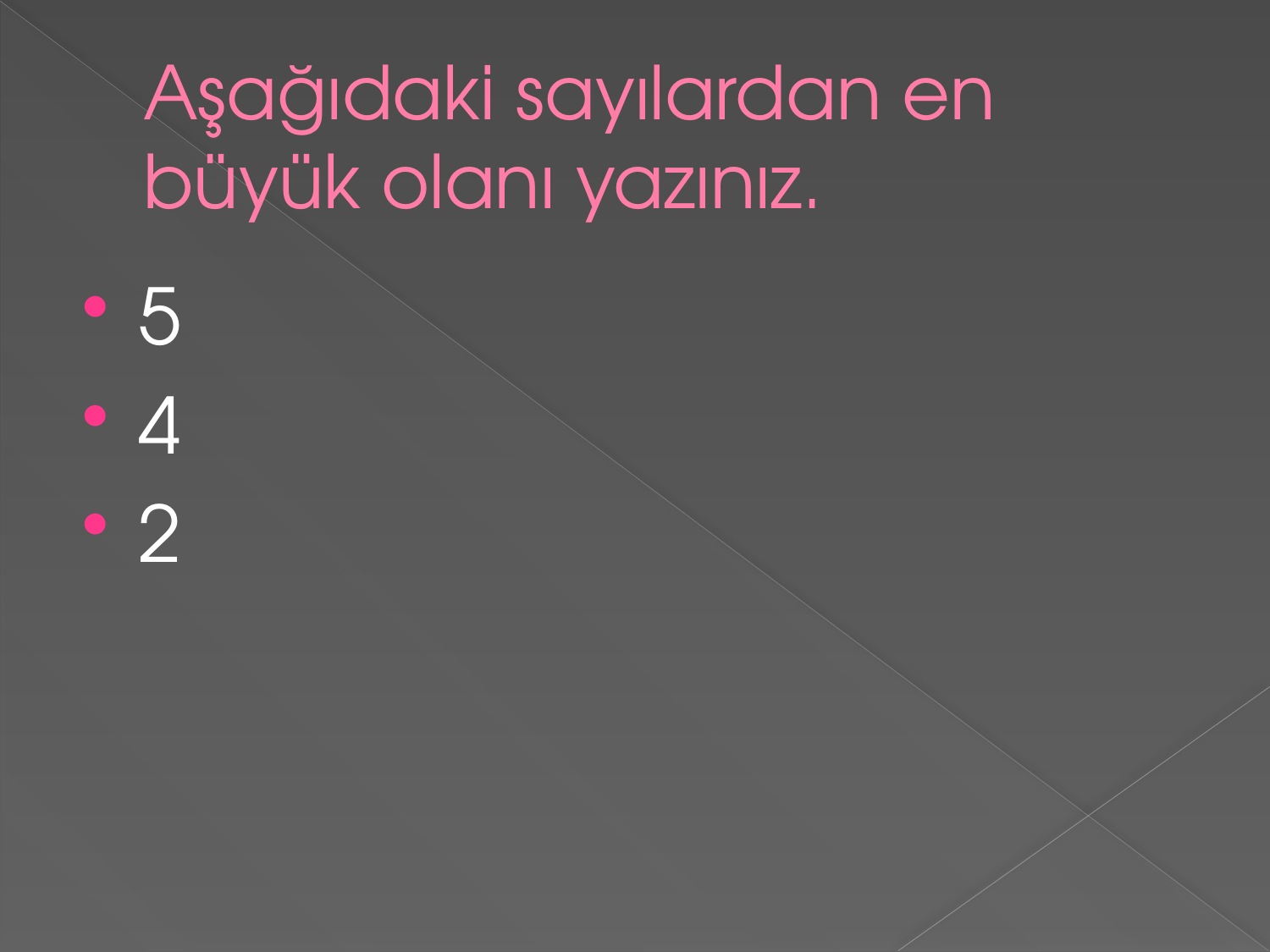

# Aşağıdaki sayılardan en büyük olanı yazınız.
5
4
2